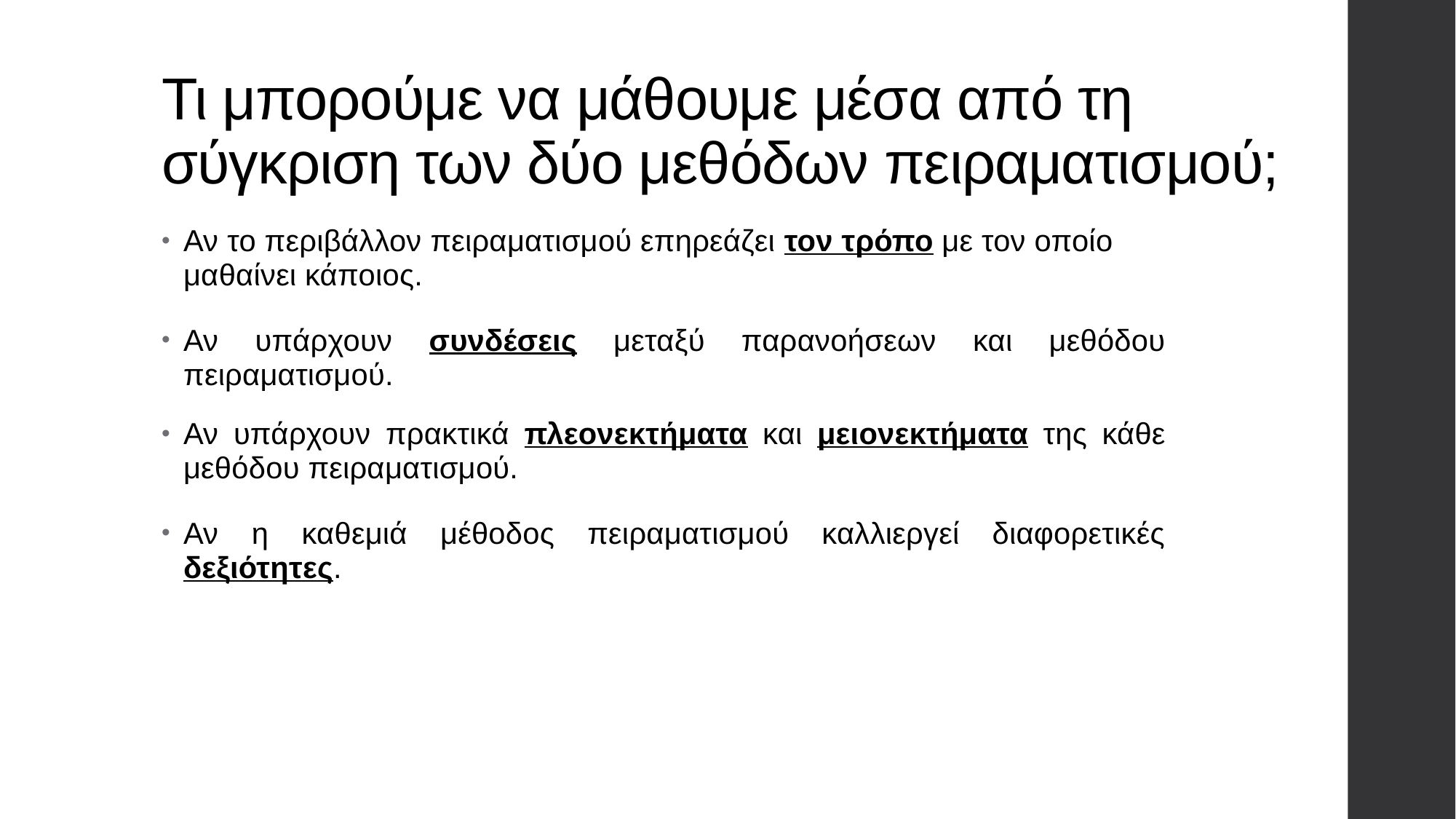

# Τι μπορούμε να μάθουμε μέσα από τη σύγκριση των δύο μεθόδων πειραματισμού;
Αν το περιβάλλον πειραματισμού επηρεάζει τον τρόπο με τον οποίο μαθαίνει κάποιος.
Αν υπάρχουν συνδέσεις μεταξύ παρανοήσεων και μεθόδου πειραματισμού.
Αν υπάρχουν πρακτικά πλεονεκτήματα και μειονεκτήματα της κάθε μεθόδου πειραματισμού.
Αν η καθεμιά μέθοδος πειραματισμού καλλιεργεί διαφορετικές δεξιότητες.
ς διαδικασίες ακολουθούνται και από που αντλείται πληροφόρηση, για την περιγραφή μιας επιταχυνόμενης κίνησης σε σχέση με το περιβάλλον πειραματισμού;